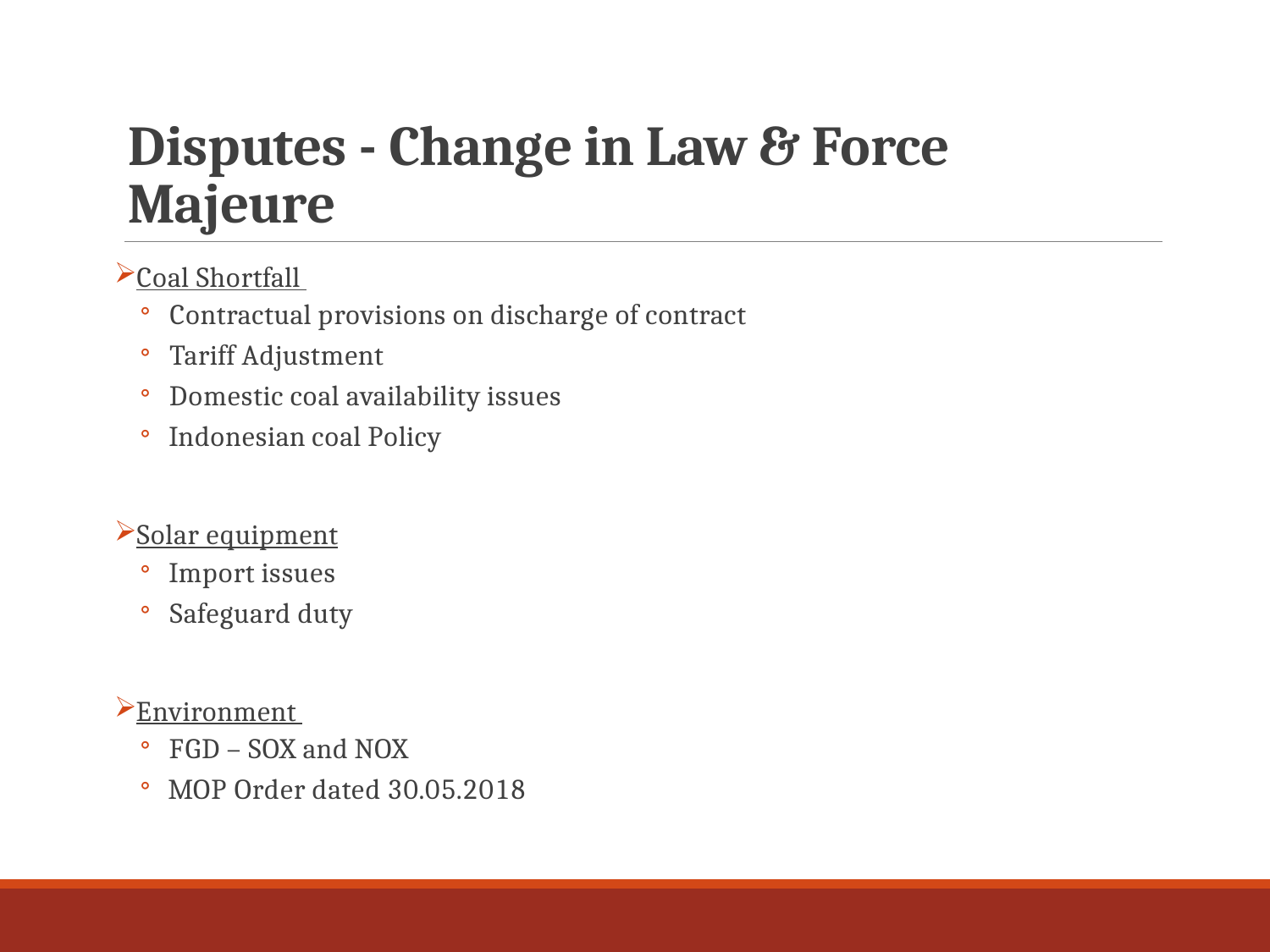

# Disputes - Change in Law & Force Majeure
Coal Shortfall
Contractual provisions on discharge of contract
Tariff Adjustment
Domestic coal availability issues
Indonesian coal Policy

Solar equipment
Import issues
Safeguard duty

Environment
FGD – SOX and NOX
MOP Order dated 30.05.2018